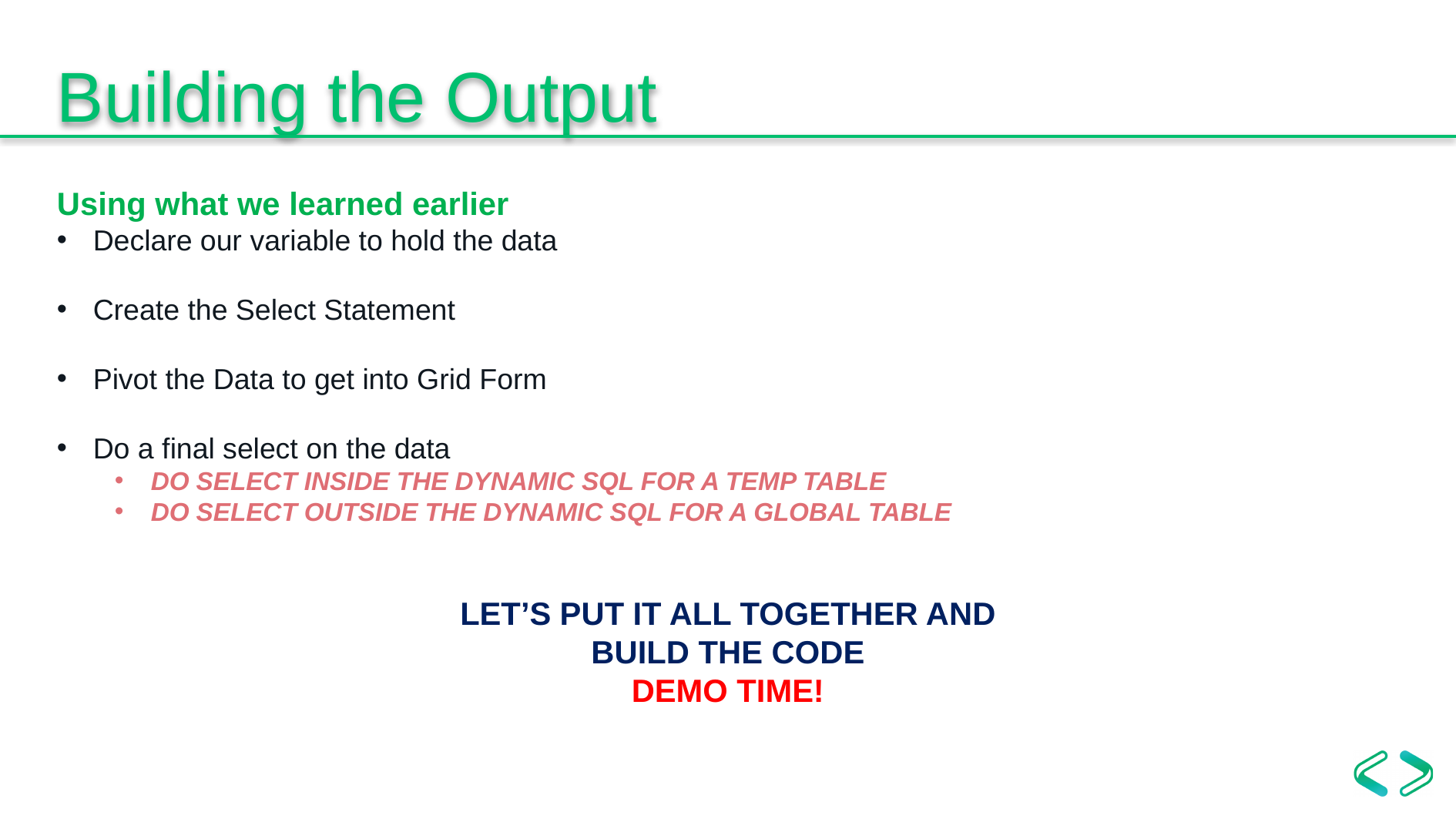

Building the Output
Using what we learned earlier
Declare our variable to hold the data

Create the Select Statement

Pivot the Data to get into Grid Form

Do a final select on the data
DO SELECT INSIDE THE DYNAMIC SQL FOR A TEMP TABLE
DO SELECT OUTSIDE THE DYNAMIC SQL FOR A GLOBAL TABLE
LET’S PUT IT ALL TOGETHER AND
BUILD THE CODE
DEMO TIME!